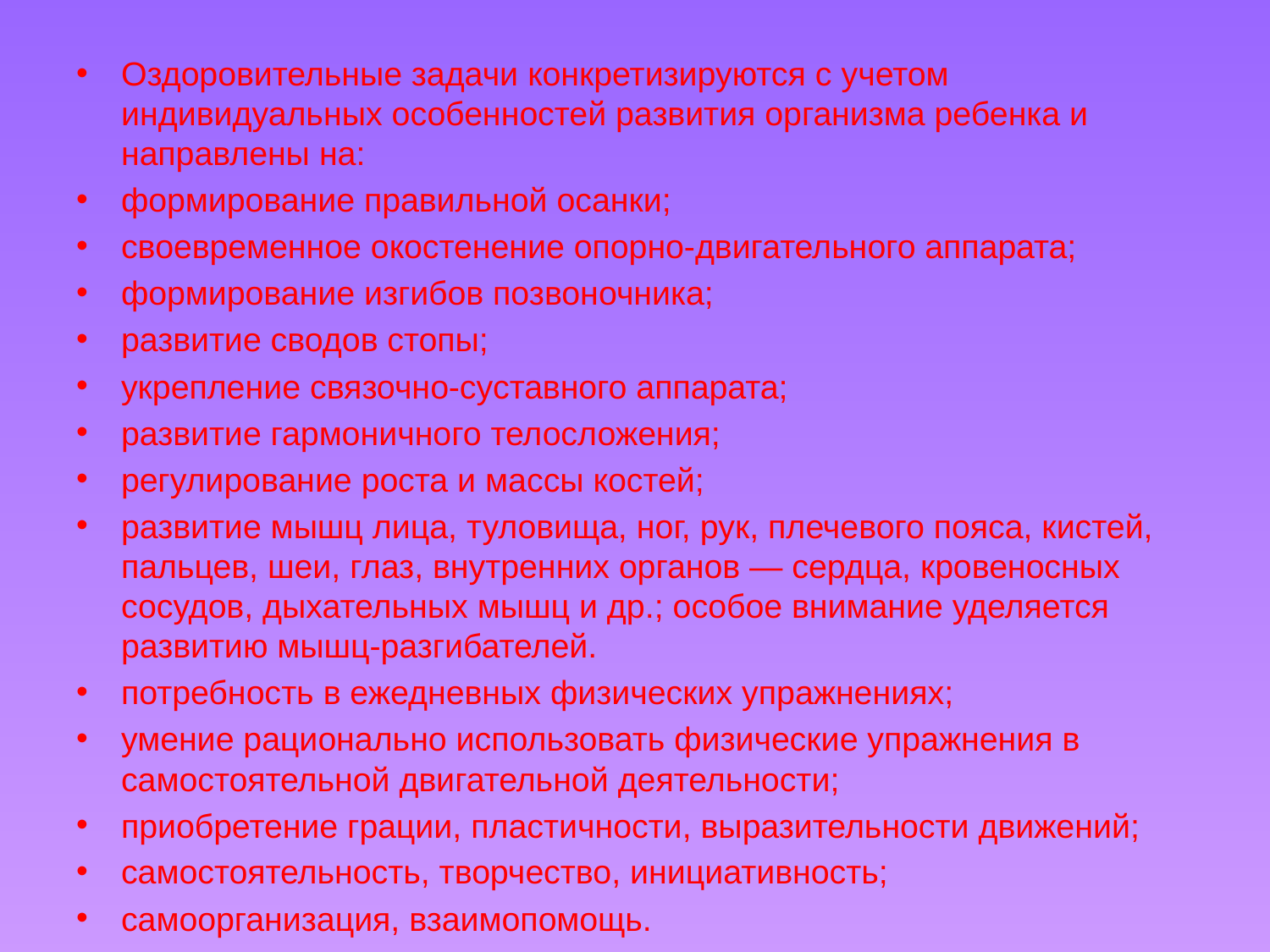

Оздоровительные задачи конкретизируются с учетом индивидуальных особенностей развития организма ребенка и направлены на:
формирование правильной осанки;
своевременное окостенение опорно-двигательного аппарата;
формирование изгибов позвоночника;
развитие сводов стопы;
укрепление связочно-суставного аппарата;
развитие гармоничного телосложения;
регулирование роста и массы костей;
развитие мышц лица, туловища, ног, рук, плечевого пояса, кистей, пальцев, шеи, глаз, внутренних органов — сердца, кровеносных сосудов, дыхательных мышц и др.; особое внимание уделяется развитию мышц-разгибателей.
потребность в ежедневных физических упражнениях;
умение рационально использовать физические упражнения в самостоятельной двигательной деятельности;
приобретение грации, пластичности, выразительности движений;
самостоятельность, творчество, инициативность;
самоорганизация, взаимопомощь.